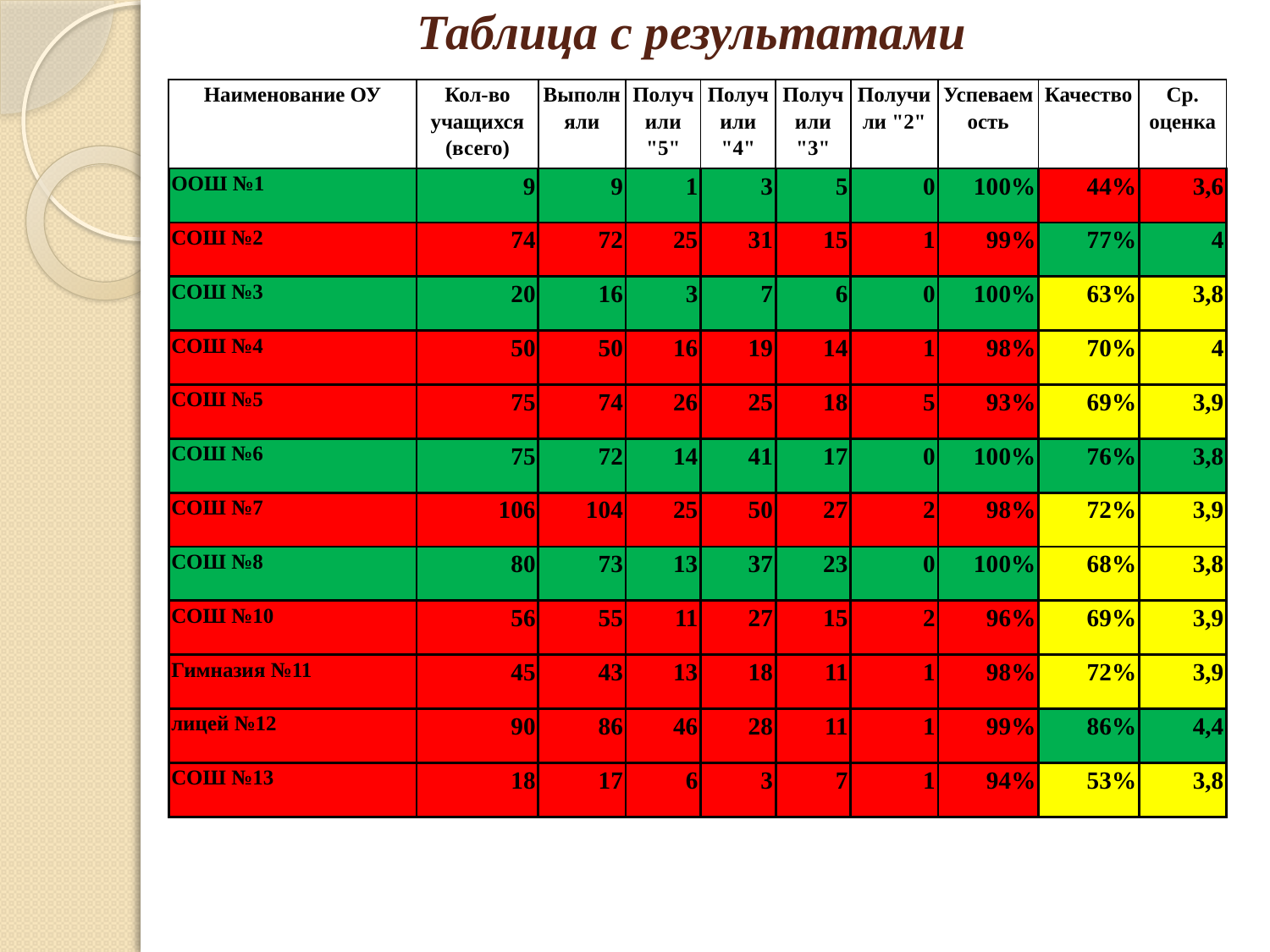

# Таблица с результатами
| Наименование ОУ | Кол-во учащихся (всего) | Выполняли | Получили "5" | Получили "4" | Получили "3" | Получили "2" | Успеваемость | Качество | Ср. оценка |
| --- | --- | --- | --- | --- | --- | --- | --- | --- | --- |
| ООШ №1 | 9 | 9 | 1 | 3 | 5 | 0 | 100% | 44% | 3,6 |
| СОШ №2 | 74 | 72 | 25 | 31 | 15 | 1 | 99% | 77% | 4 |
| СОШ №3 | 20 | 16 | 3 | 7 | 6 | 0 | 100% | 63% | 3,8 |
| СОШ №4 | 50 | 50 | 16 | 19 | 14 | 1 | 98% | 70% | 4 |
| СОШ №5 | 75 | 74 | 26 | 25 | 18 | 5 | 93% | 69% | 3,9 |
| СОШ №6 | 75 | 72 | 14 | 41 | 17 | 0 | 100% | 76% | 3,8 |
| СОШ №7 | 106 | 104 | 25 | 50 | 27 | 2 | 98% | 72% | 3,9 |
| СОШ №8 | 80 | 73 | 13 | 37 | 23 | 0 | 100% | 68% | 3,8 |
| СОШ №10 | 56 | 55 | 11 | 27 | 15 | 2 | 96% | 69% | 3,9 |
| Гимназия №11 | 45 | 43 | 13 | 18 | 11 | 1 | 98% | 72% | 3,9 |
| лицей №12 | 90 | 86 | 46 | 28 | 11 | 1 | 99% | 86% | 4,4 |
| СОШ №13 | 18 | 17 | 6 | 3 | 7 | 1 | 94% | 53% | 3,8 |